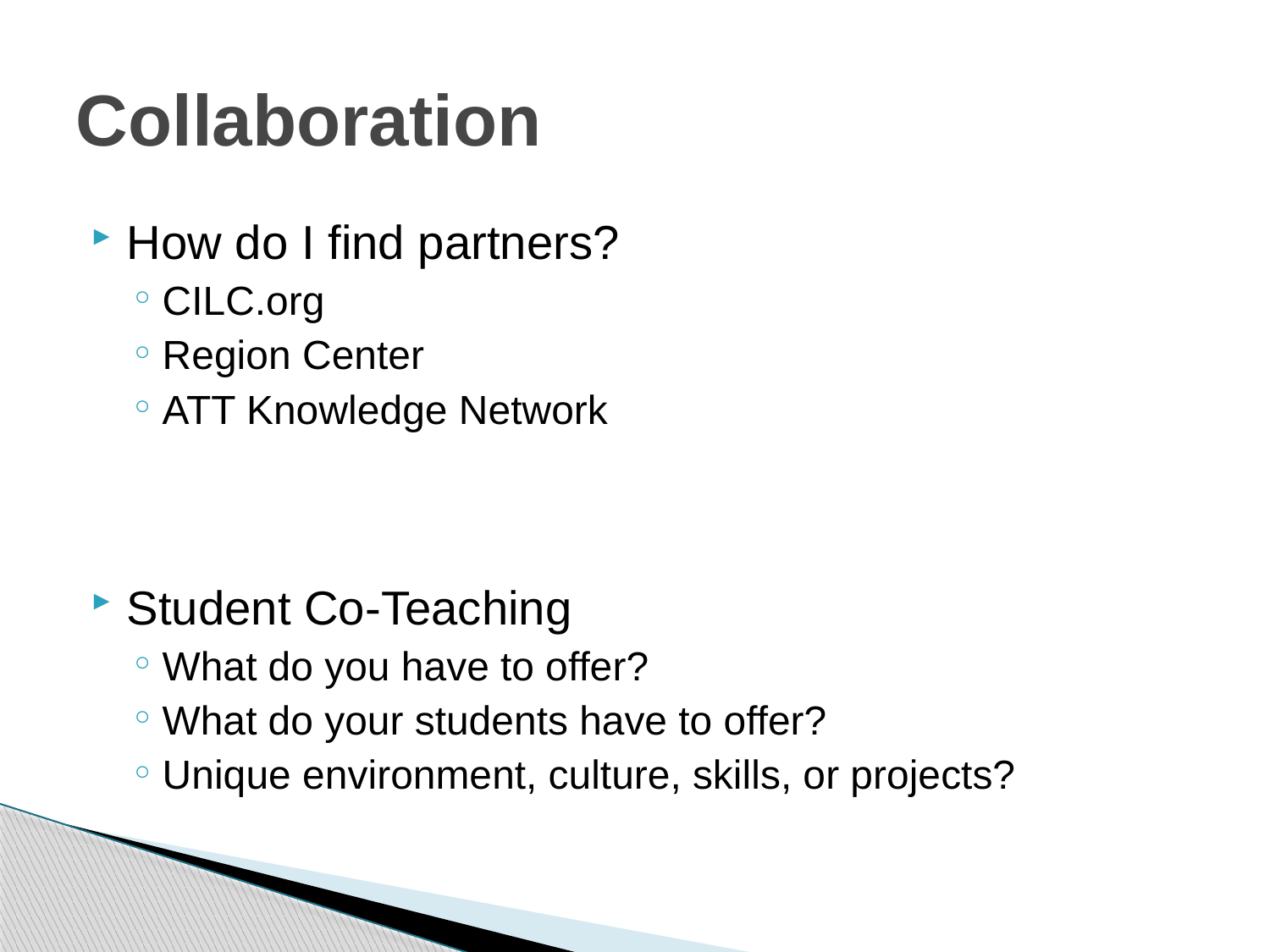

# Collaboration
How do I find partners?
CILC.org
Region Center
ATT Knowledge Network

Student Co-Teaching
What do you have to offer?
What do your students have to offer?
Unique environment, culture, skills, or projects?